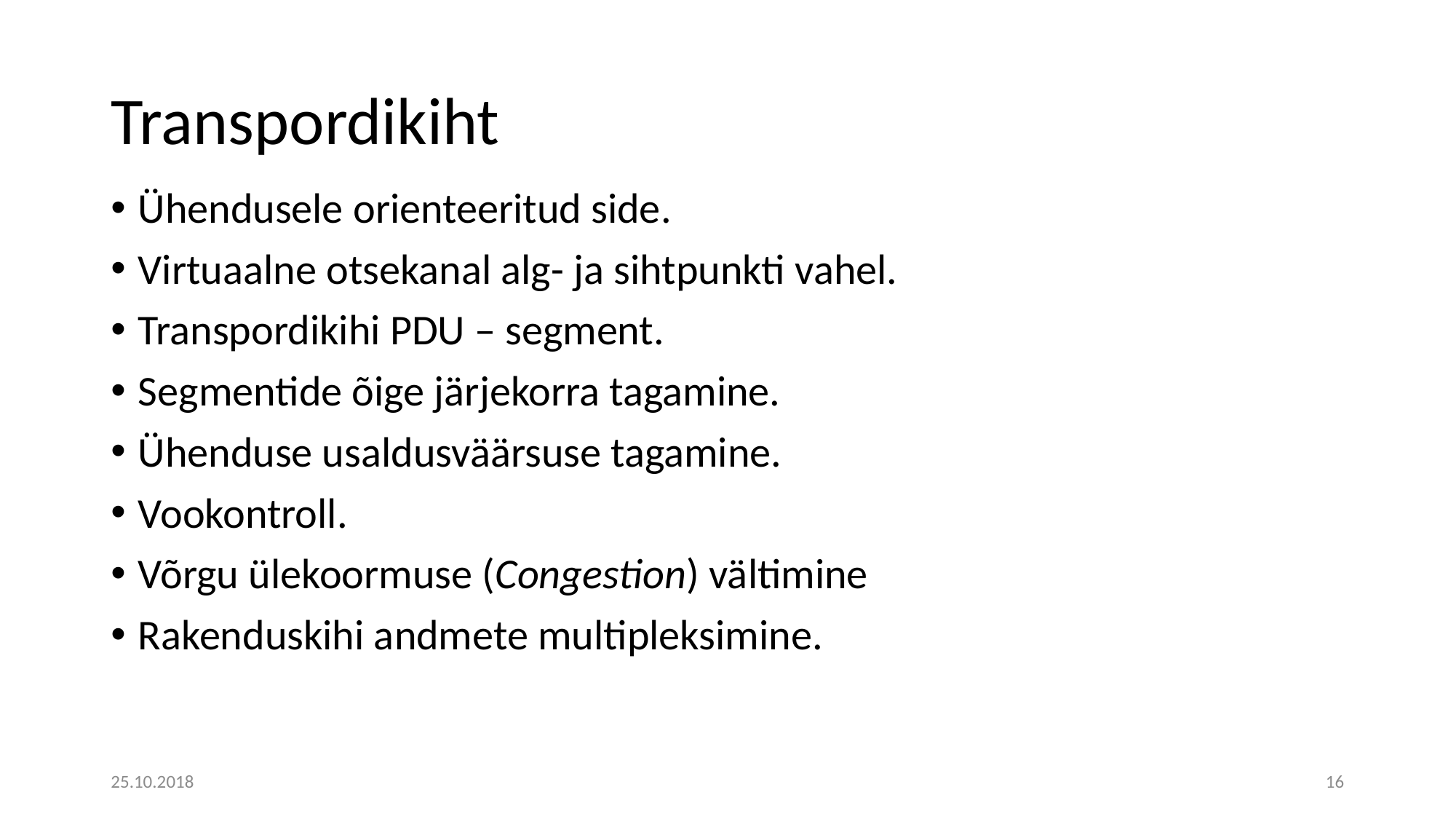

# Transpordikiht
Ühendusele orienteeritud side.
Virtuaalne otsekanal alg- ja sihtpunkti vahel.
Transpordikihi PDU – segment.
Segmentide õige järjekorra tagamine.
Ühenduse usaldusväärsuse tagamine.
Vookontroll.
Võrgu ülekoormuse (Congestion) vältimine
Rakenduskihi andmete multipleksimine.
25.10.2018
16